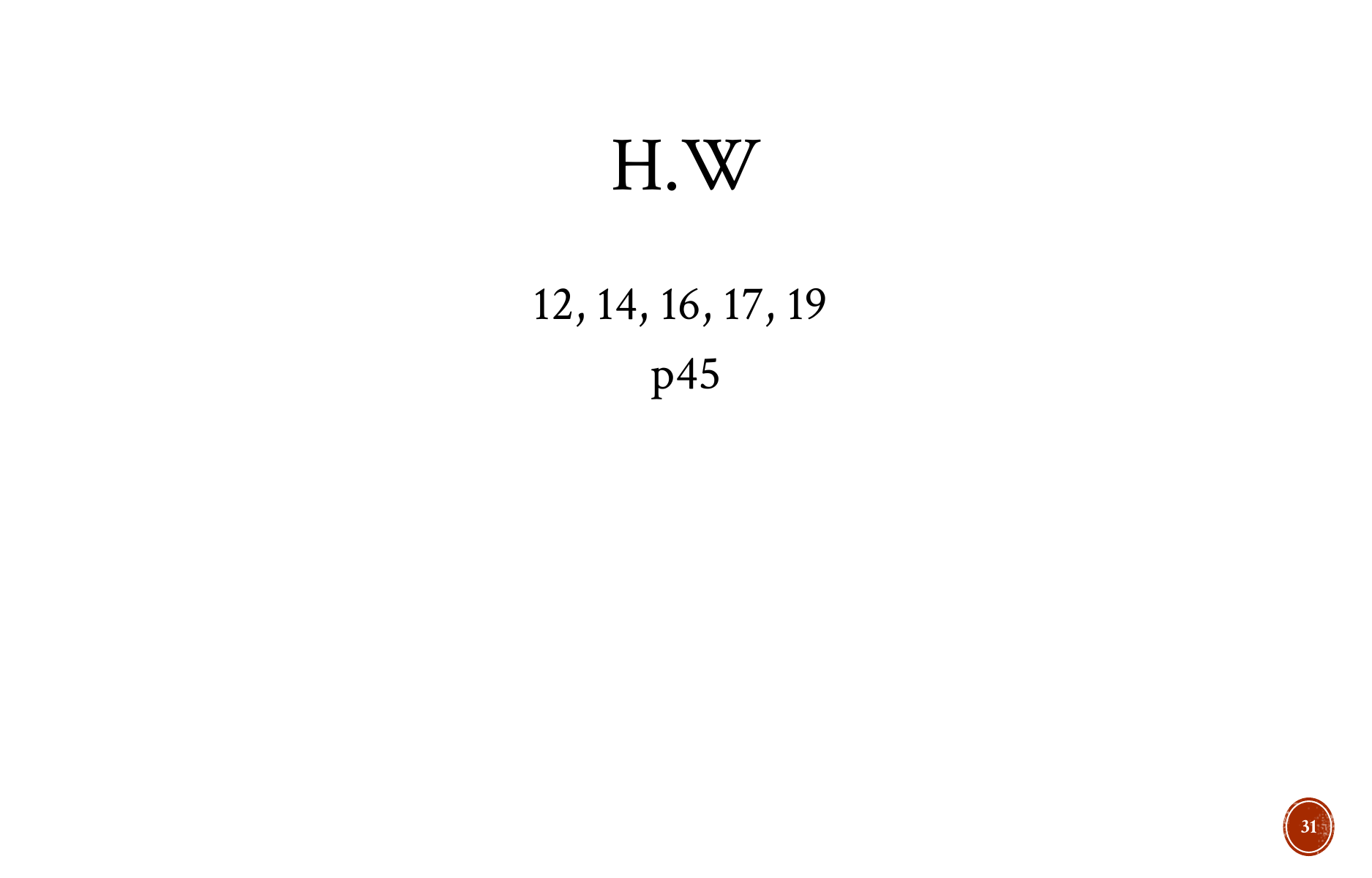

# h.w
12, 14, 16, 17, 19
p45
31